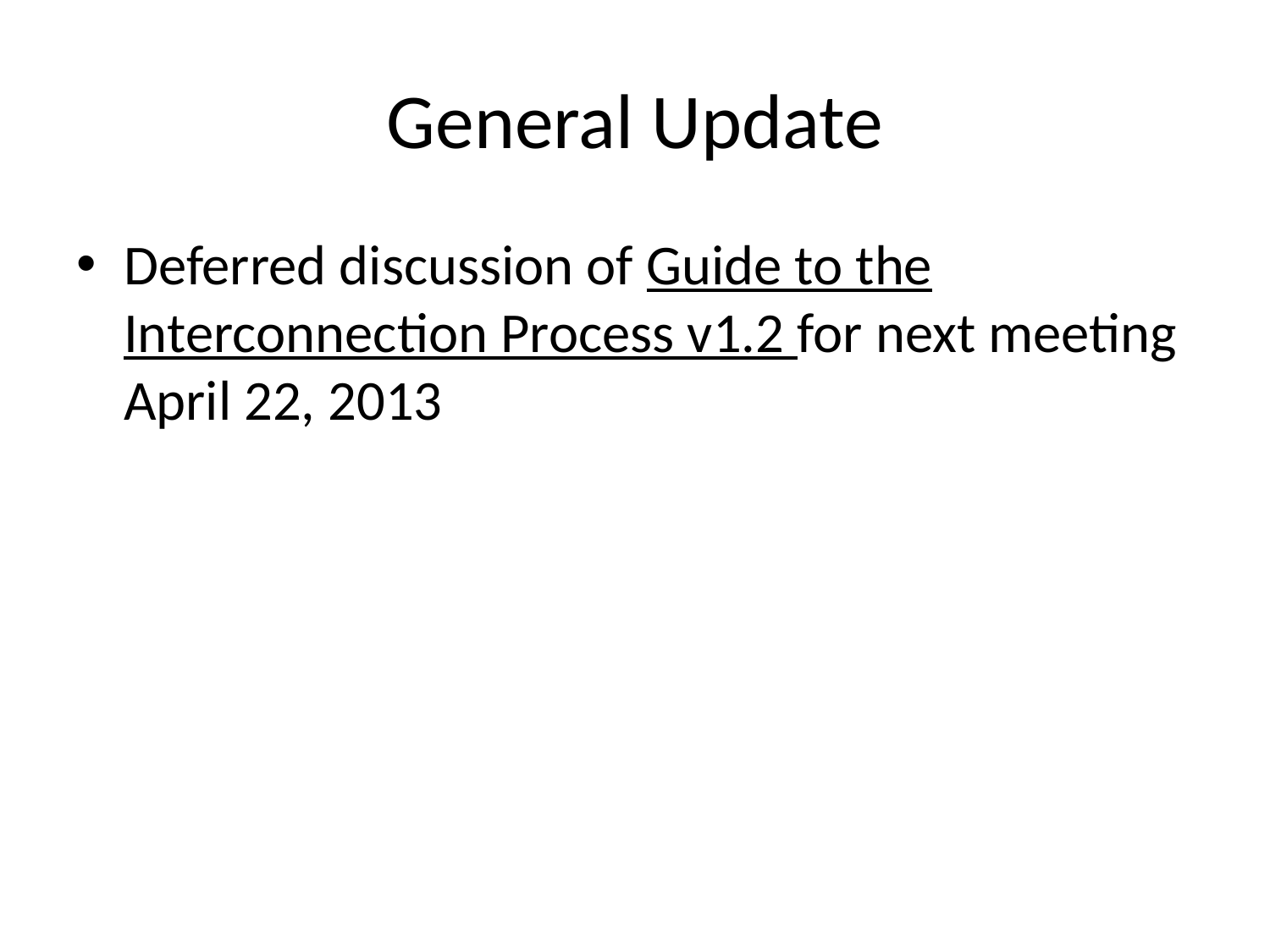

# General Update
Deferred discussion of Guide to the Interconnection Process v1.2 for next meeting April 22, 2013